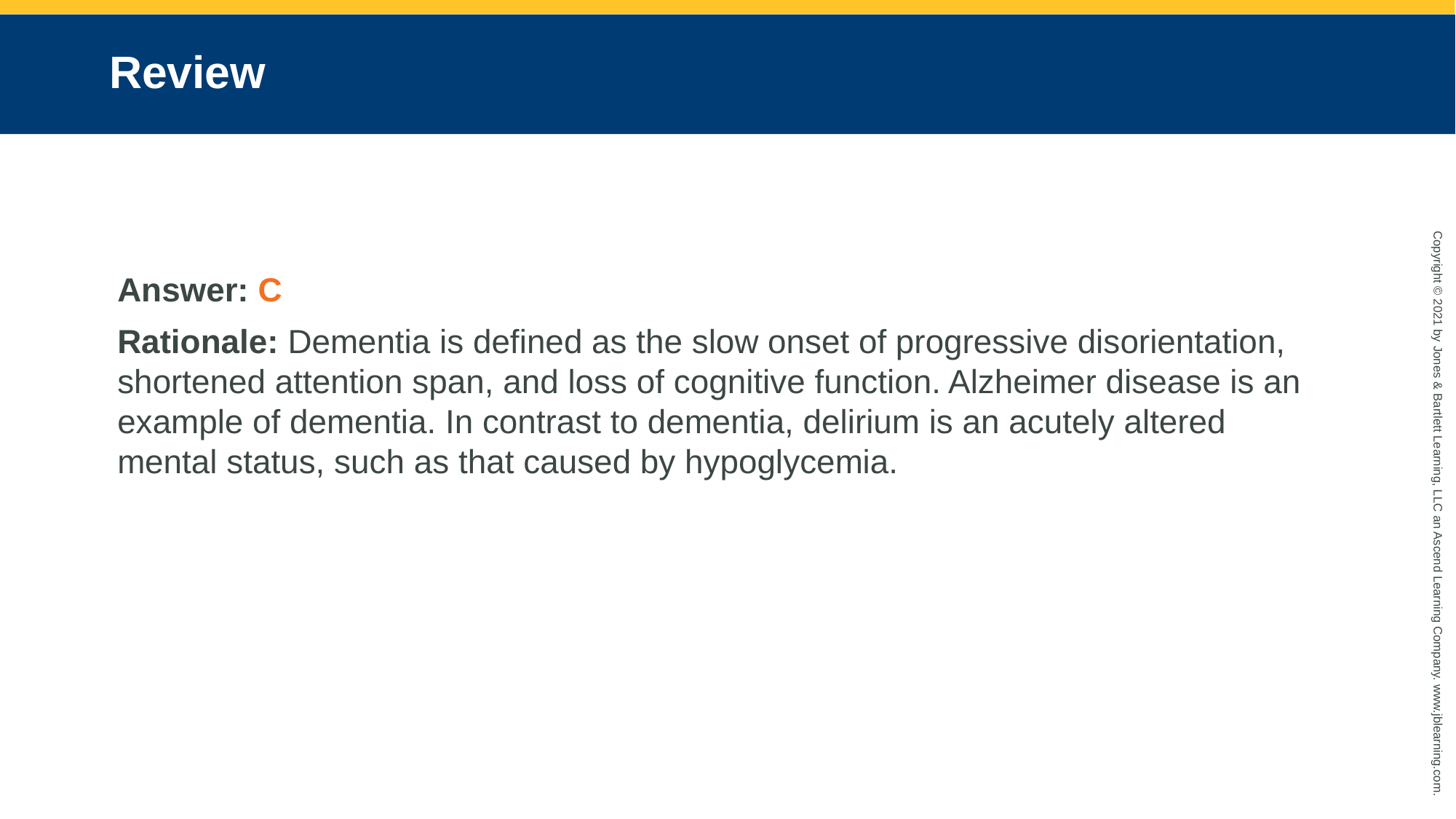

# Review
Answer: C
Rationale: Dementia is defined as the slow onset of progressive disorientation, shortened attention span, and loss of cognitive function. Alzheimer disease is an example of dementia. In contrast to dementia, delirium is an acutely altered mental status, such as that caused by hypoglycemia.